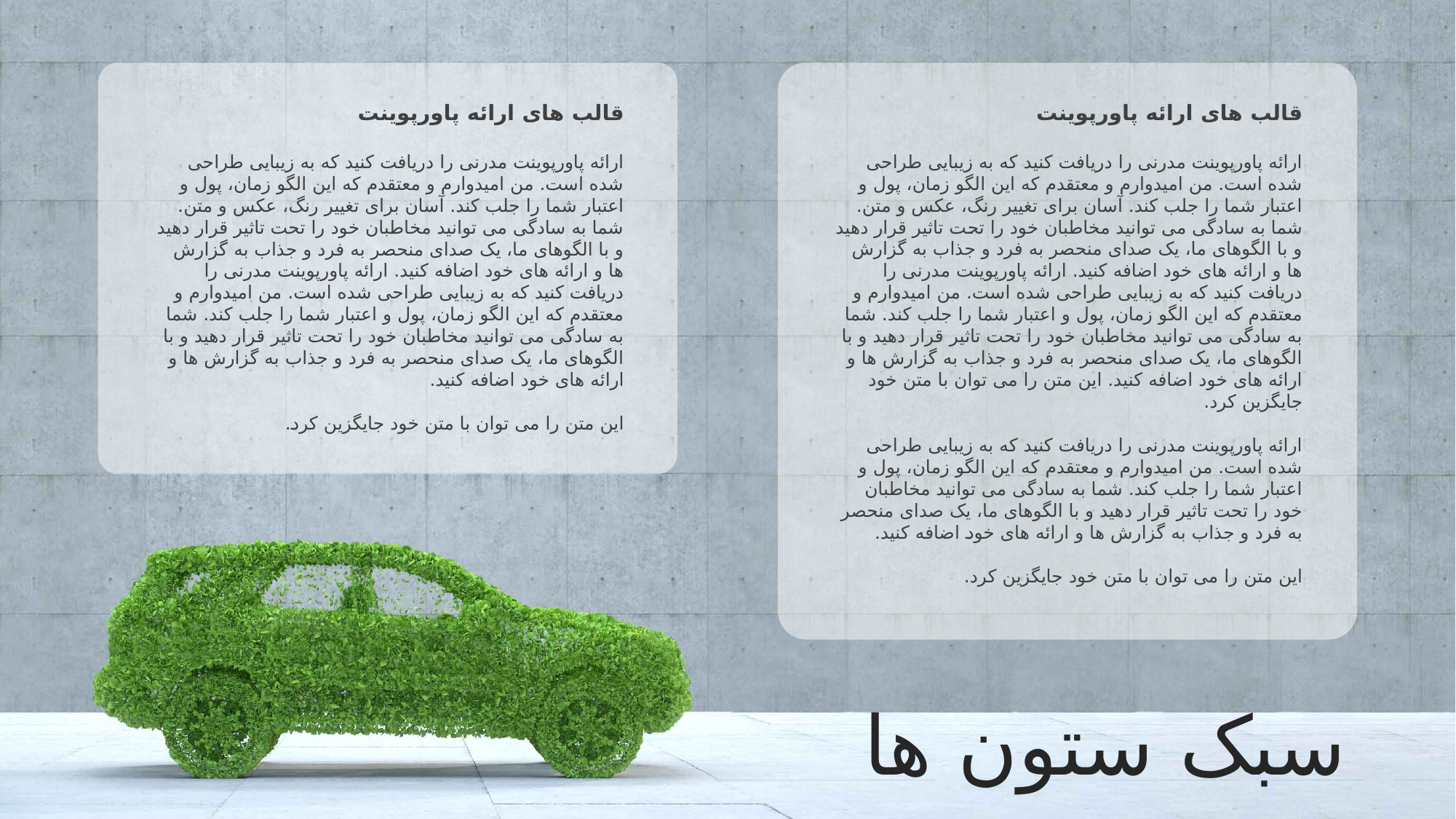

قالب های ارائه پاورپوینت
قالب های ارائه پاورپوینت
ارائه پاورپوینت مدرنی را دریافت کنید که به زیبایی طراحی شده است. من امیدوارم و معتقدم که این الگو زمان، پول و اعتبار شما را جلب کند. آسان برای تغییر رنگ، عکس و متن. شما به سادگی می توانید مخاطبان خود را تحت تاثیر قرار دهید و با الگوهای ما، یک صدای منحصر به فرد و جذاب به گزارش ها و ارائه های خود اضافه کنید. ارائه پاورپوینت مدرنی را دریافت کنید که به زیبایی طراحی شده است. من امیدوارم و معتقدم که این الگو زمان، پول و اعتبار شما را جلب کند. شما به سادگی می توانید مخاطبان خود را تحت تاثیر قرار دهید و با الگوهای ما، یک صدای منحصر به فرد و جذاب به گزارش ها و ارائه های خود اضافه کنید.

این متن را می توان با متن خود جایگزین کرد.
ارائه پاورپوینت مدرنی را دریافت کنید که به زیبایی طراحی شده است. من امیدوارم و معتقدم که این الگو زمان، پول و اعتبار شما را جلب کند. آسان برای تغییر رنگ، عکس و متن. شما به سادگی می توانید مخاطبان خود را تحت تاثیر قرار دهید و با الگوهای ما، یک صدای منحصر به فرد و جذاب به گزارش ها و ارائه های خود اضافه کنید. ارائه پاورپوینت مدرنی را دریافت کنید که به زیبایی طراحی شده است. من امیدوارم و معتقدم که این الگو زمان، پول و اعتبار شما را جلب کند. شما به سادگی می توانید مخاطبان خود را تحت تاثیر قرار دهید و با الگوهای ما، یک صدای منحصر به فرد و جذاب به گزارش ها و ارائه های خود اضافه کنید. این متن را می توان با متن خود جایگزین کرد.

ارائه پاورپوینت مدرنی را دریافت کنید که به زیبایی طراحی شده است. من امیدوارم و معتقدم که این الگو زمان، پول و اعتبار شما را جلب کند. شما به سادگی می توانید مخاطبان خود را تحت تاثیر قرار دهید و با الگوهای ما، یک صدای منحصر به فرد و جذاب به گزارش ها و ارائه های خود اضافه کنید.

این متن را می توان با متن خود جایگزین کرد.
سبک ستون ها